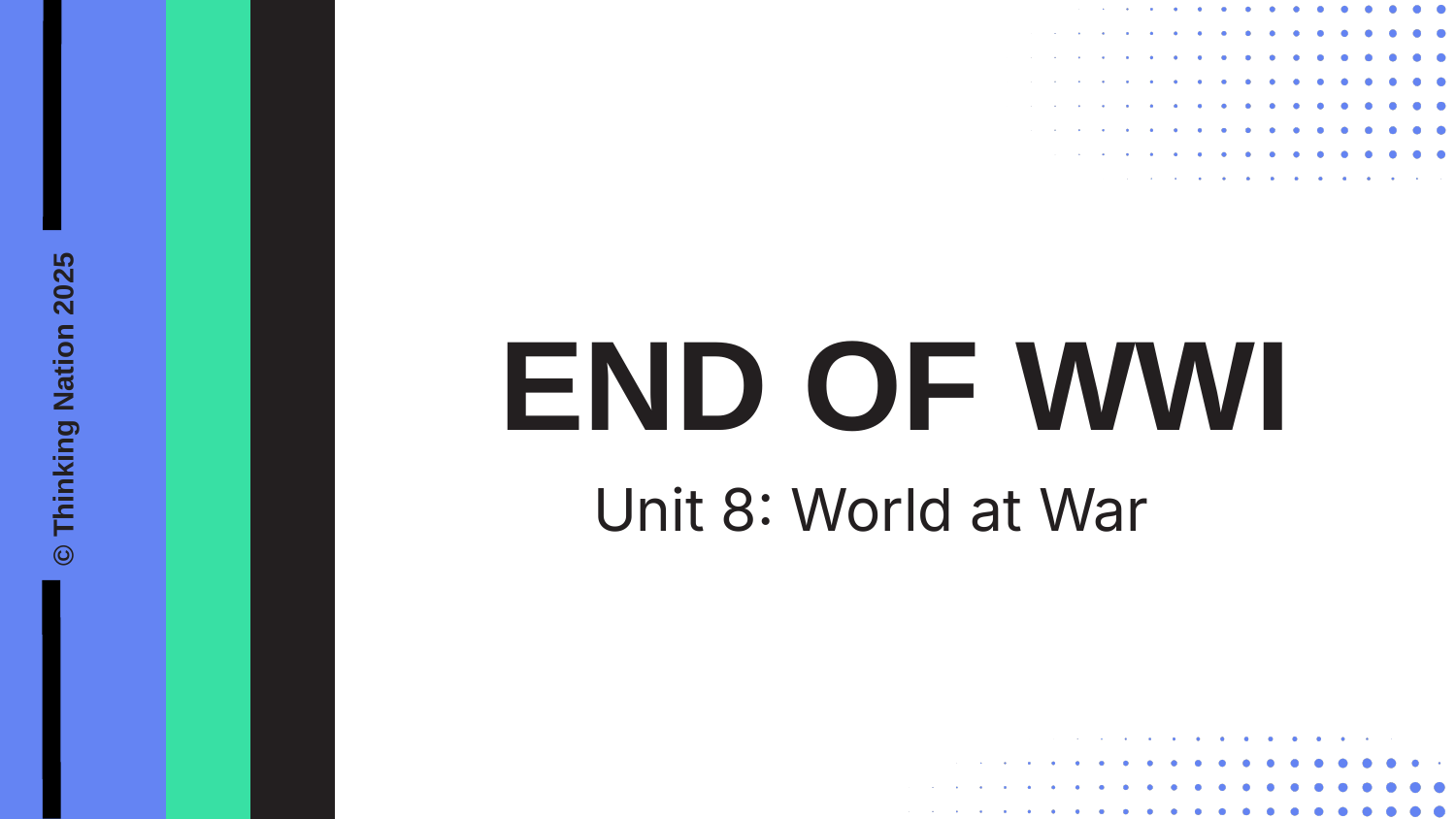

END OF WWI
© Thinking Nation 2025
Unit 8: World at War